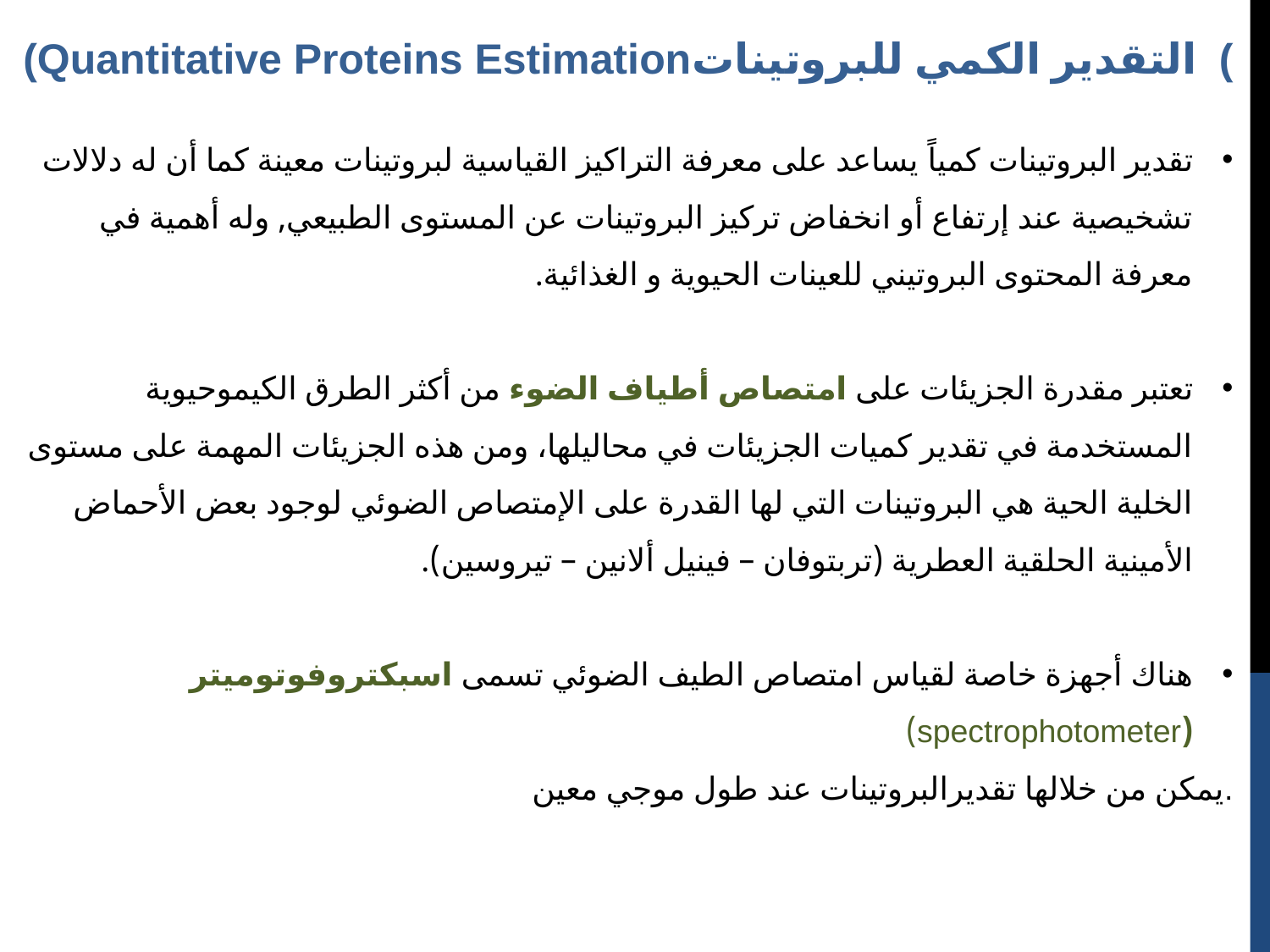

(Quantitative Proteins Estimationالتقدير الكمي للبروتينات  (

تقدير البروتينات كمياً يساعد على معرفة التراكيز القياسية لبروتينات معينة كما أن له دلالات تشخيصية عند إرتفاع أو انخفاض تركيز البروتينات عن المستوى الطبيعي, وله أهمية في معرفة المحتوى البروتيني للعينات الحيوية و الغذائية.

تعتبر مقدرة الجزيئات على امتصاص أطياف الضوء من أكثر الطرق الكيموحيوية المستخدمة في تقدير كميات الجزيئات في محاليلها، ومن هذه الجزيئات المهمة على مستوى الخلية الحية هي البروتينات التي لها القدرة على الإمتصاص الضوئي لوجود بعض الأحماض الأمينية الحلقية العطرية (تربتوفان – فينيل ألانين – تيروسين).

هناك أجهزة خاصة لقياس امتصاص الطيف الضوئي تسمى اسبكتروفوتوميتر (spectrophotometer)
     يمكن من خلالها تقديرالبروتينات عند طول موجي معين.